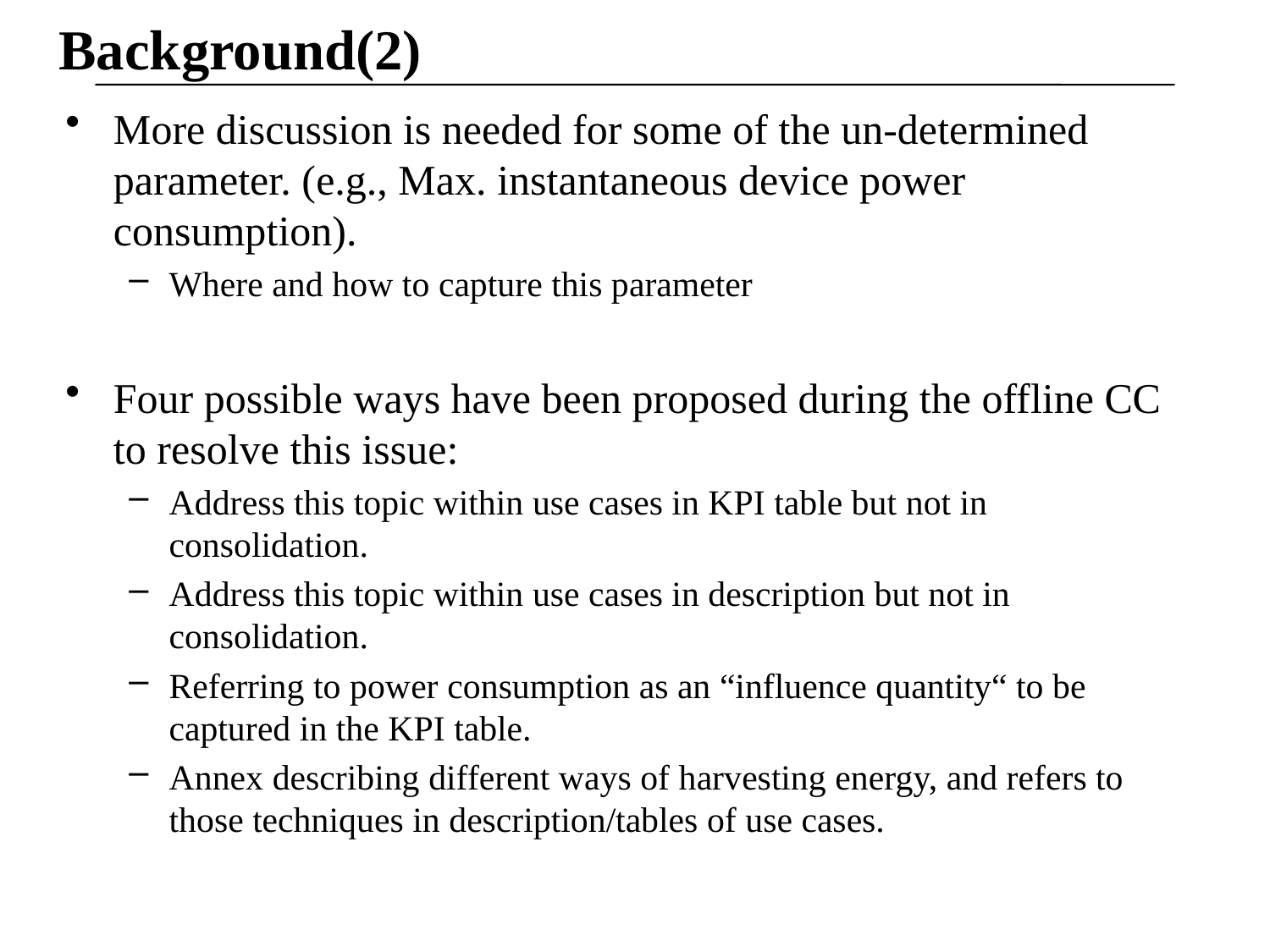

# Background(2)
More discussion is needed for some of the un-determined parameter. (e.g., Max. instantaneous device power consumption).
Where and how to capture this parameter

Four possible ways have been proposed during the offline CC to resolve this issue:
Address this topic within use cases in KPI table but not in consolidation.
Address this topic within use cases in description but not in consolidation.
Referring to power consumption as an “influence quantity“ to be captured in the KPI table.
Annex describing different ways of harvesting energy, and refers to those techniques in description/tables of use cases.